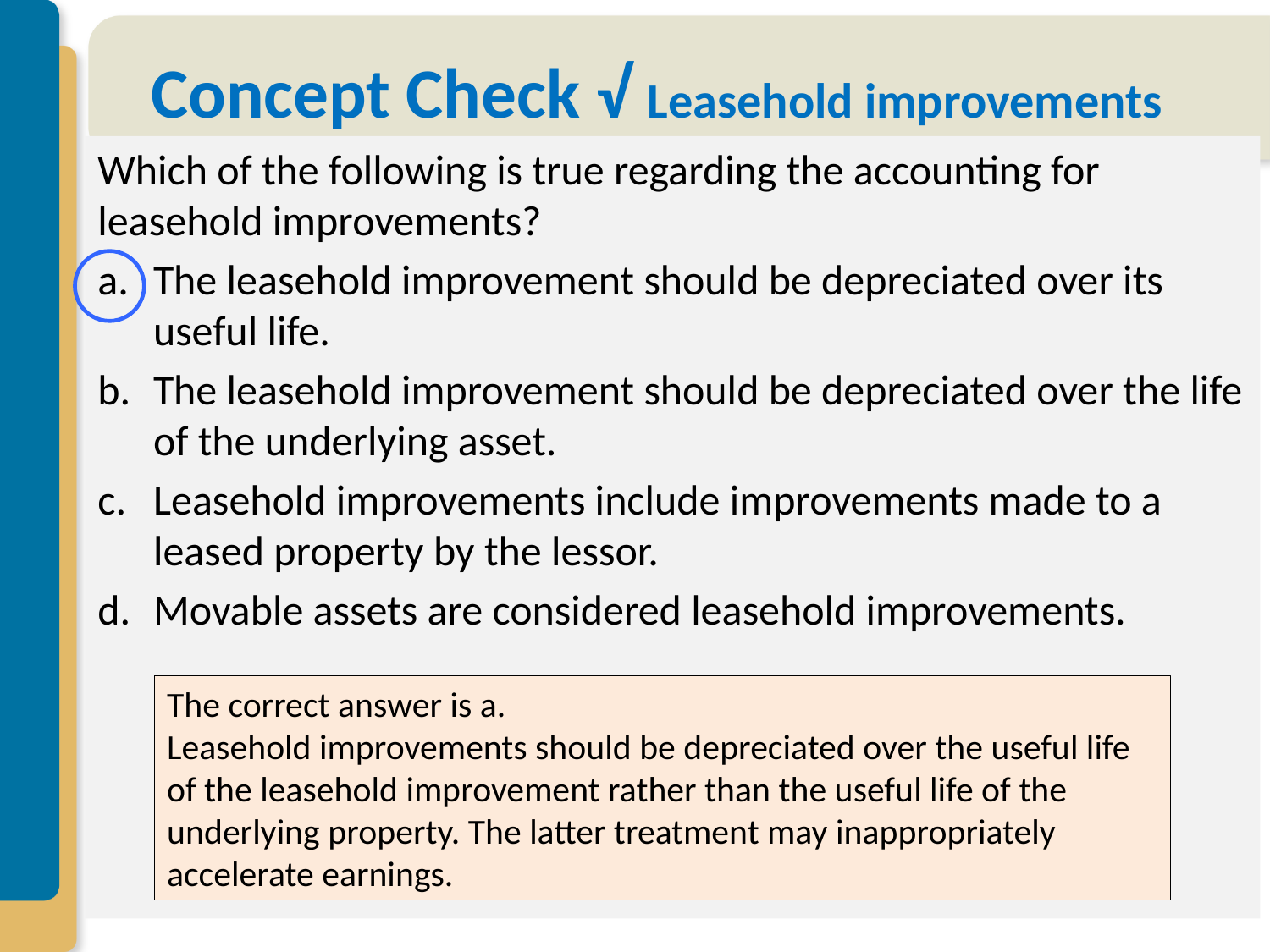

# Concept Check √ Leasehold improvements
Which of the following is true regarding the accounting for leasehold improvements?
a.	The leasehold improvement should be depreciated over its useful life.
b.	The leasehold improvement should be depreciated over the life of the underlying asset.
c.	Leasehold improvements include improvements made to a leased property by the lessor.
d.	Movable assets are considered leasehold improvements.

The correct answer is a.
Leasehold improvements should be depreciated over the useful life of the leasehold improvement rather than the useful life of the underlying property. The latter treatment may inappropriately accelerate earnings.